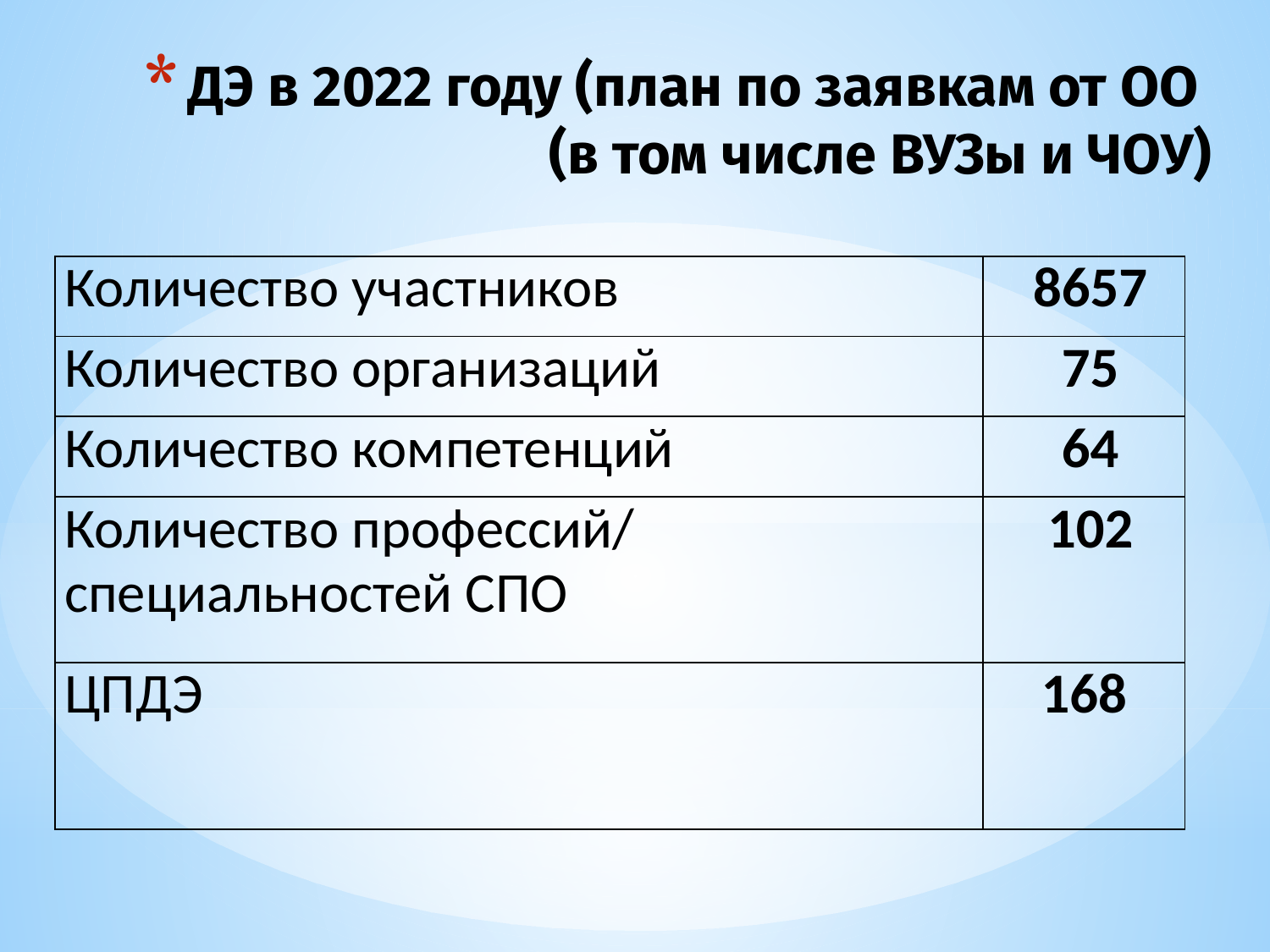

# ДЭ в 2022 году (план по заявкам от ОО (в том числе ВУЗы и ЧОУ)
| Количество участников | 8657 |
| --- | --- |
| Количество организаций | 75 |
| Количество компетенций | 64 |
| Количество профессий/ специальностей СПО | 102 |
| ЦПДЭ | 168 |